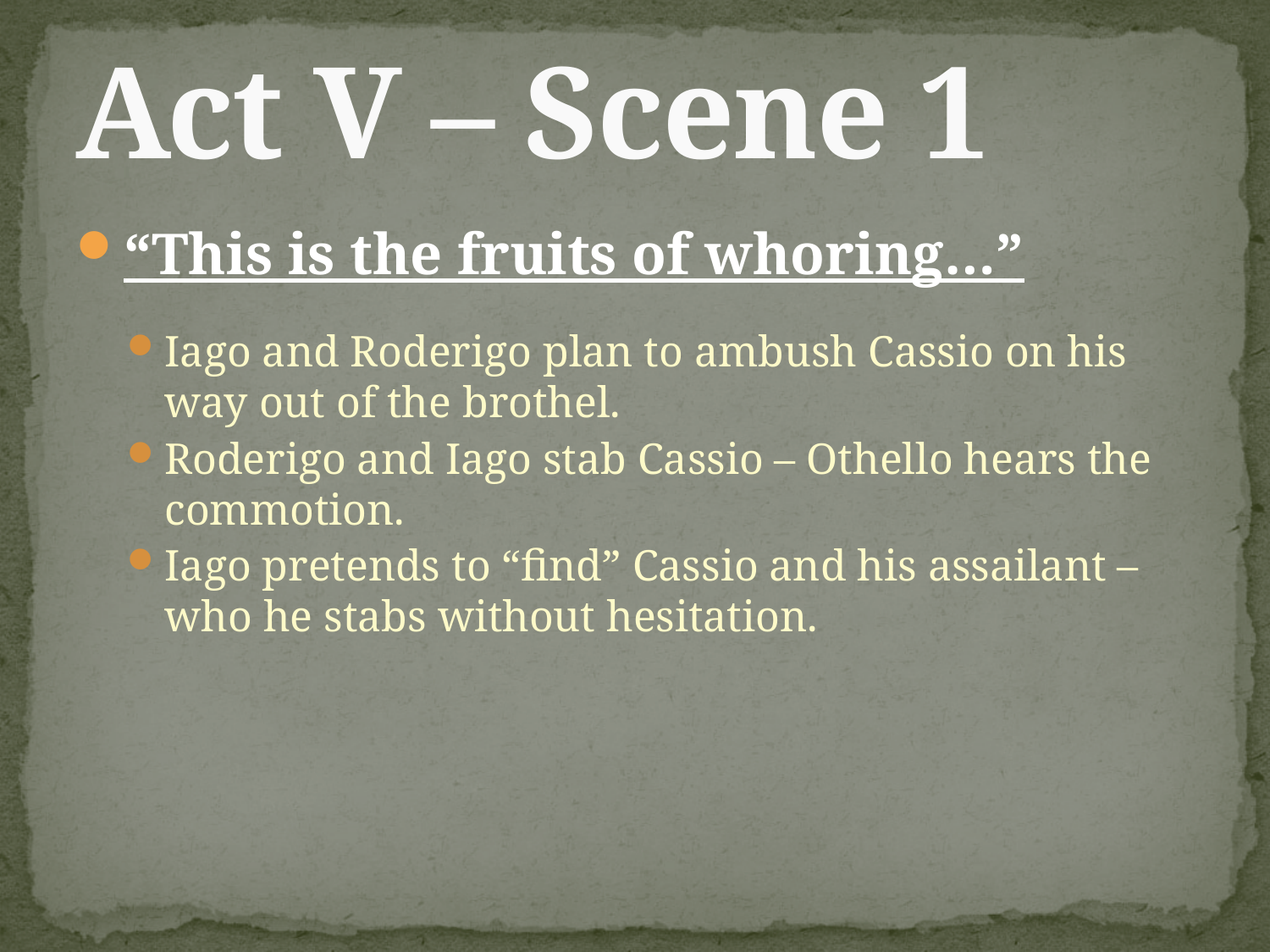

# Act V – Scene 1
“This is the fruits of whoring…”

Iago and Roderigo plan to ambush Cassio on his way out of the brothel.
Roderigo and Iago stab Cassio – Othello hears the commotion.
Iago pretends to “find” Cassio and his assailant – who he stabs without hesitation.